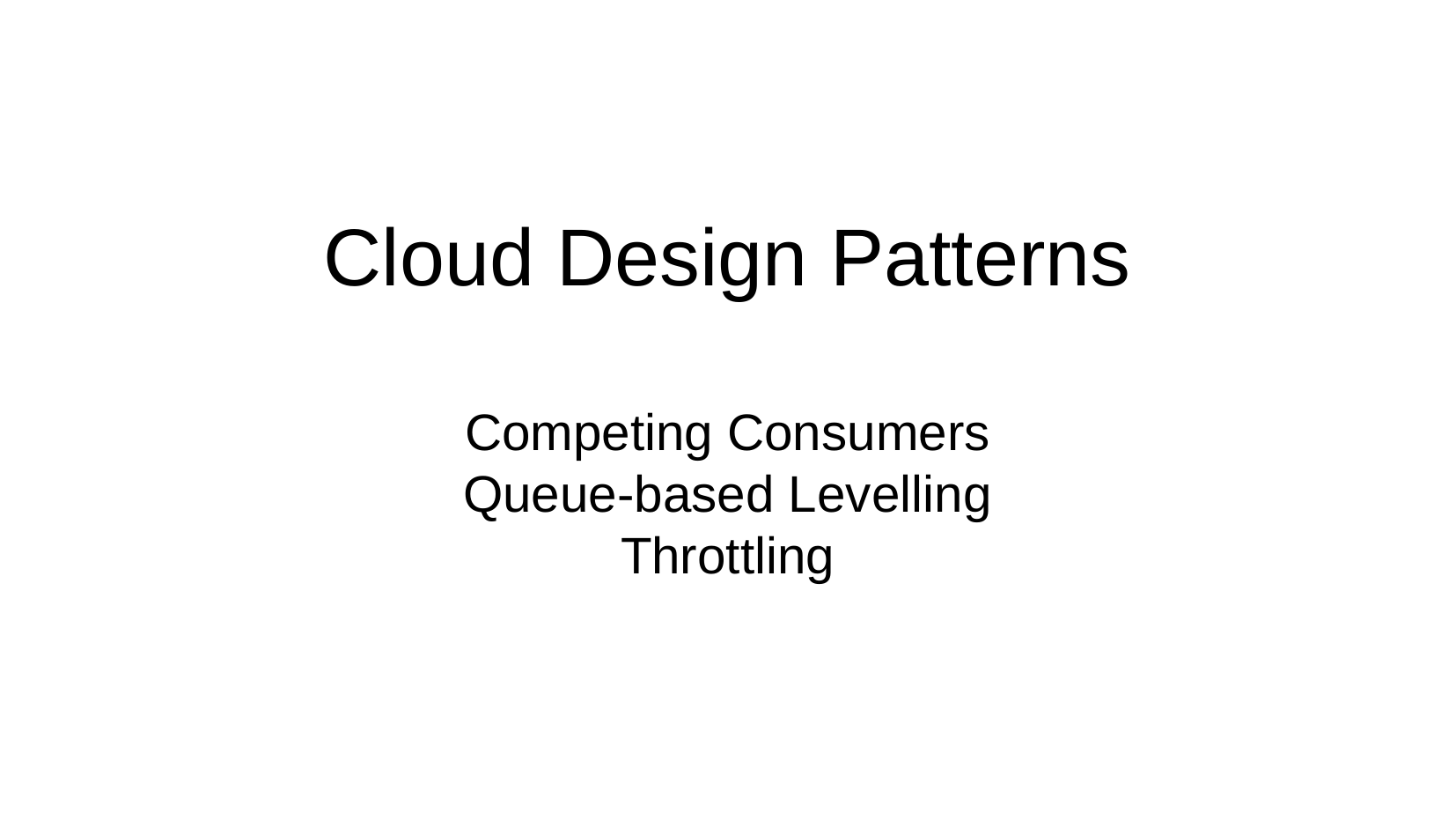

Cloud Design Patterns
Competing Consumers
Queue-based Levelling
Throttling